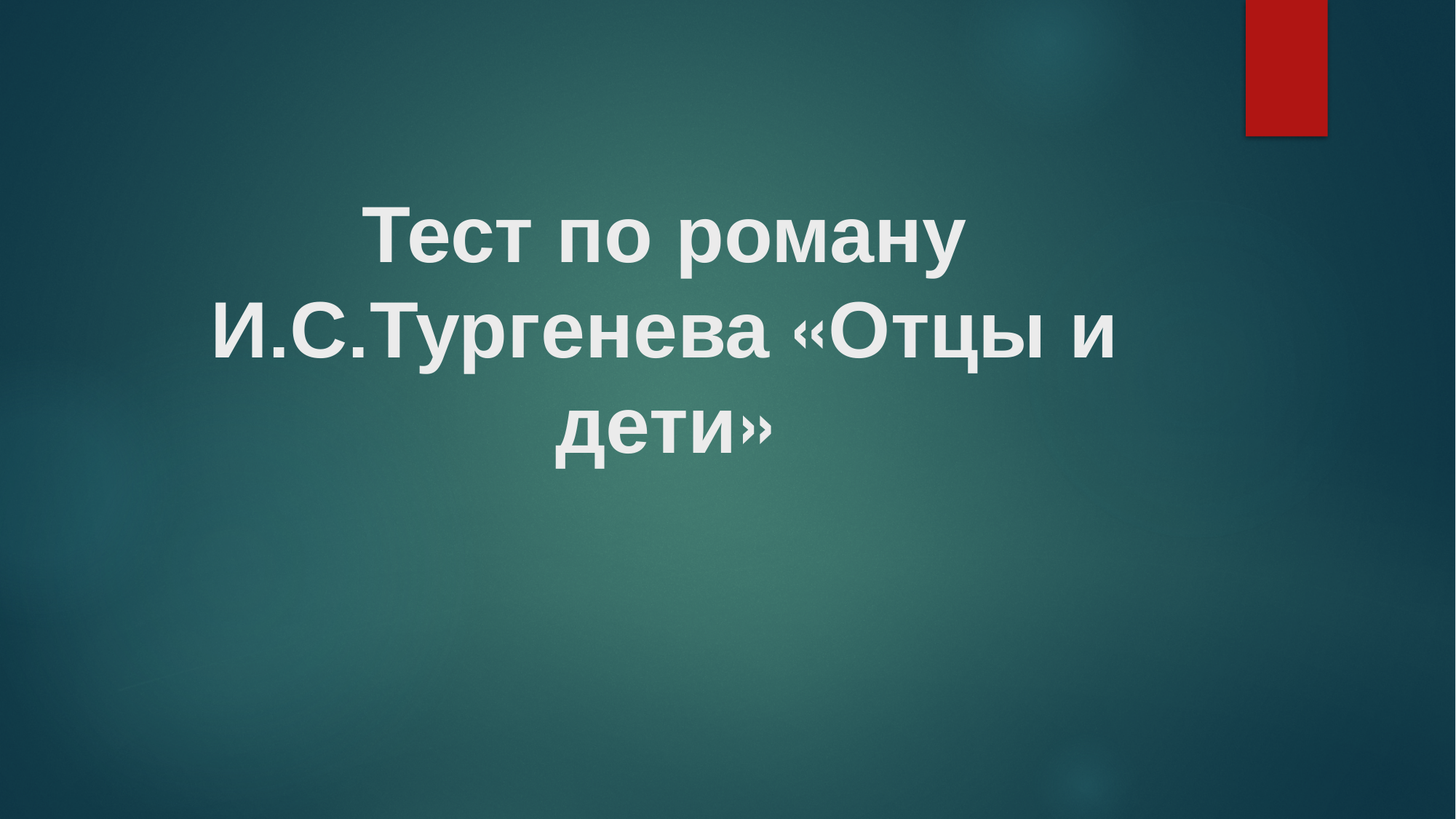

# Тест по роману И.С.Тургенева «Отцы и дети»